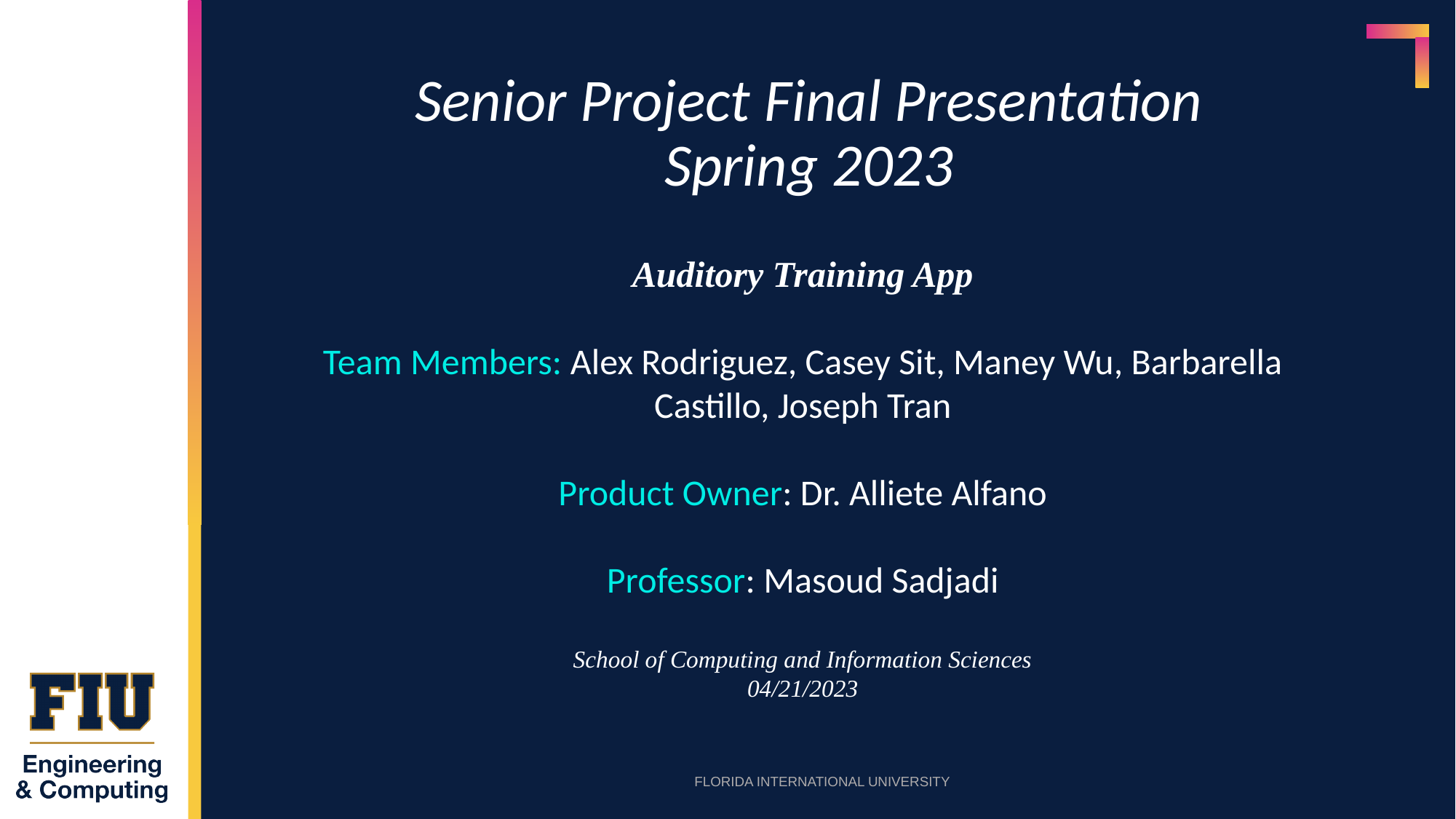

# Senior Project Final Presentation Spring 2023
Auditory Training App
Team Members: Alex Rodriguez, Casey Sit, Maney Wu, Barbarella Castillo, Joseph Tran
Product Owner: Dr. Alliete Alfano
Professor: Masoud Sadjadi
School of Computing and Information Sciences
04/21/2023